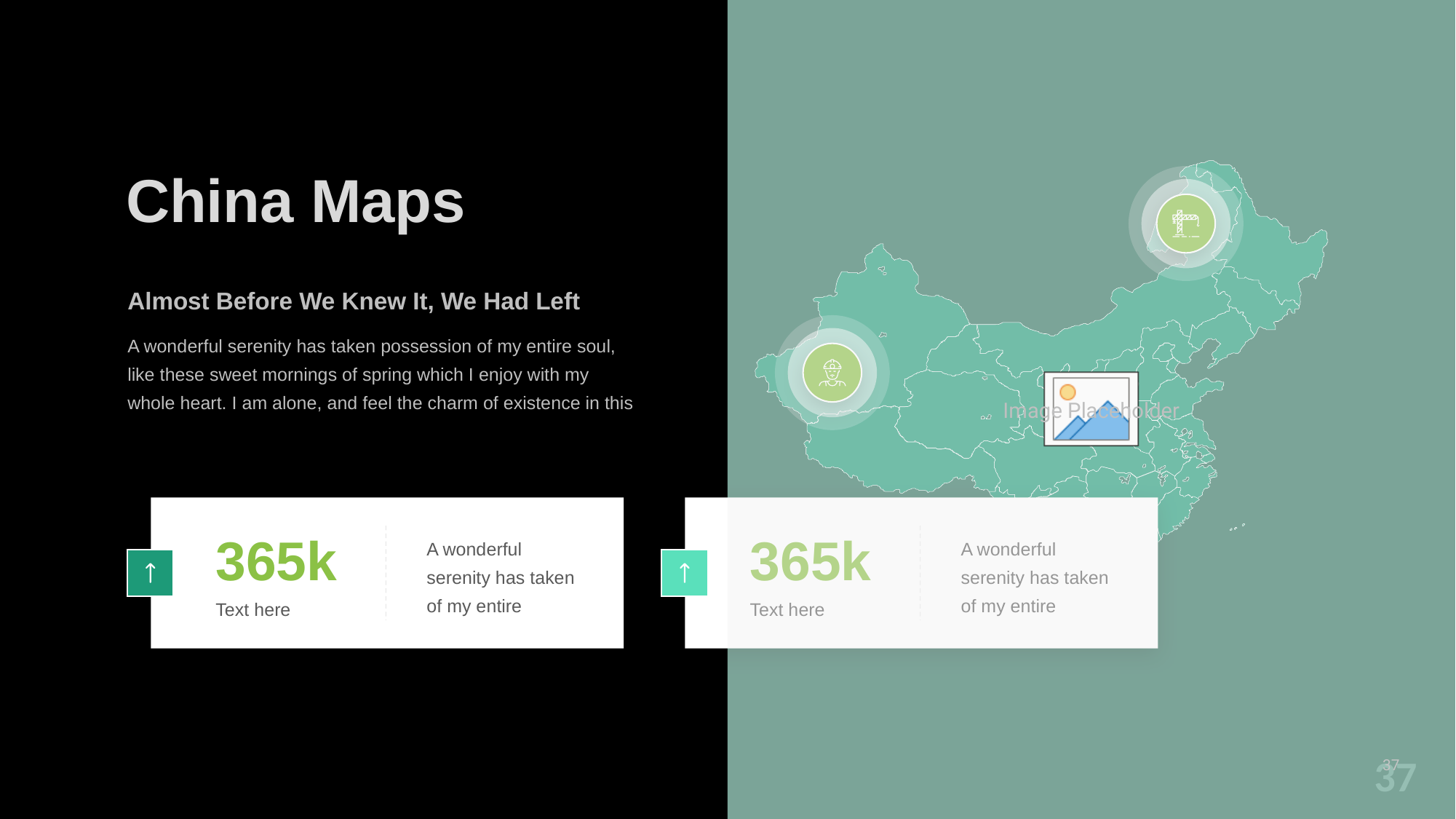

China Maps
Almost Before We Knew It, We Had Left
A wonderful serenity has taken possession of my entire soul,
like these sweet mornings of spring which I enjoy with my
whole heart. I am alone, and feel the charm of existence in this

365k
Text here
A wonderful serenity has taken of my entire

365k
Text here
A wonderful serenity has taken of my entire

37